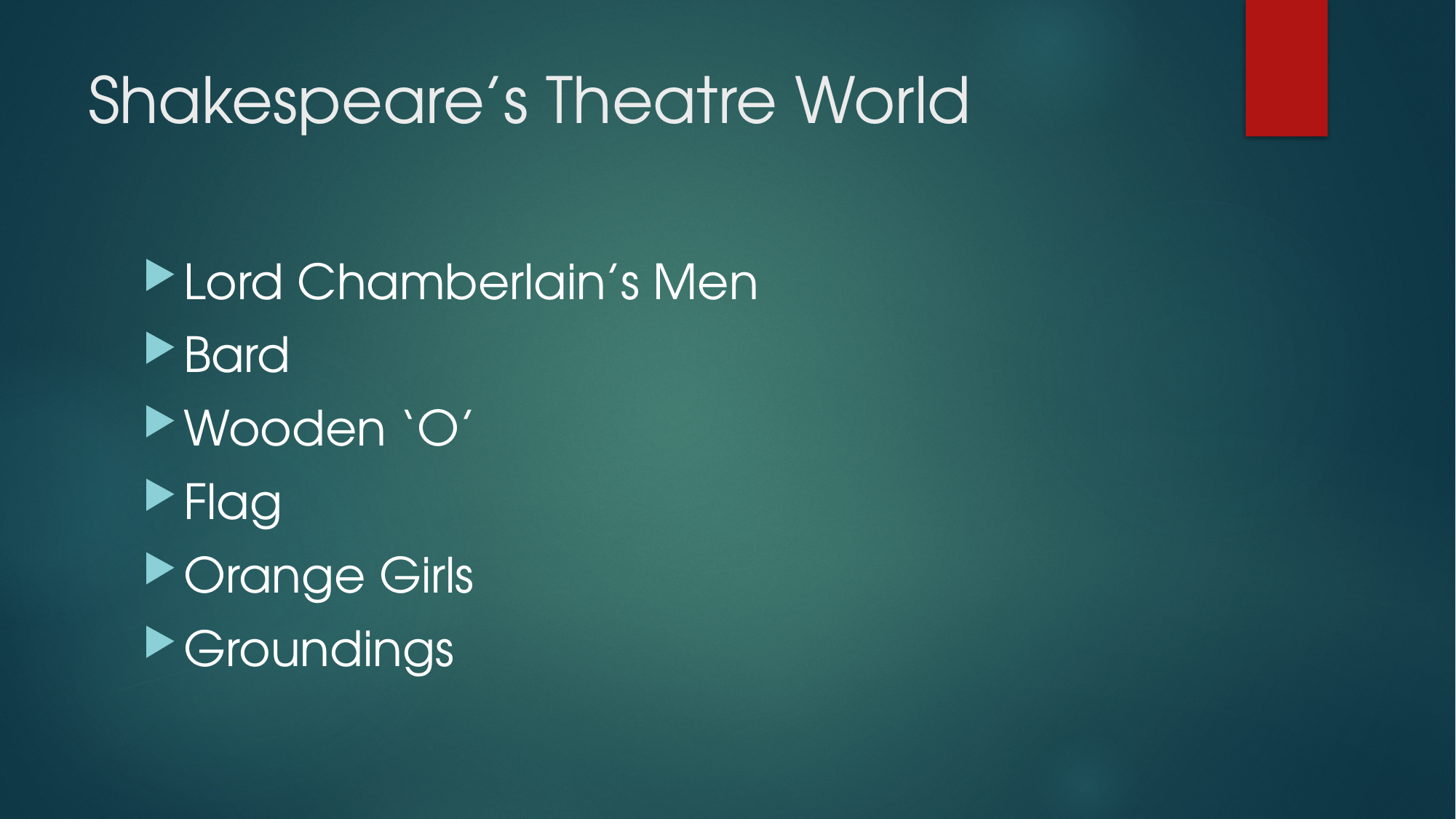

# Shakespeare’s Theatre World
Lord Chamberlain’s Men
Bard
Wooden ‘O’
Flag
Orange Girls
Groundings